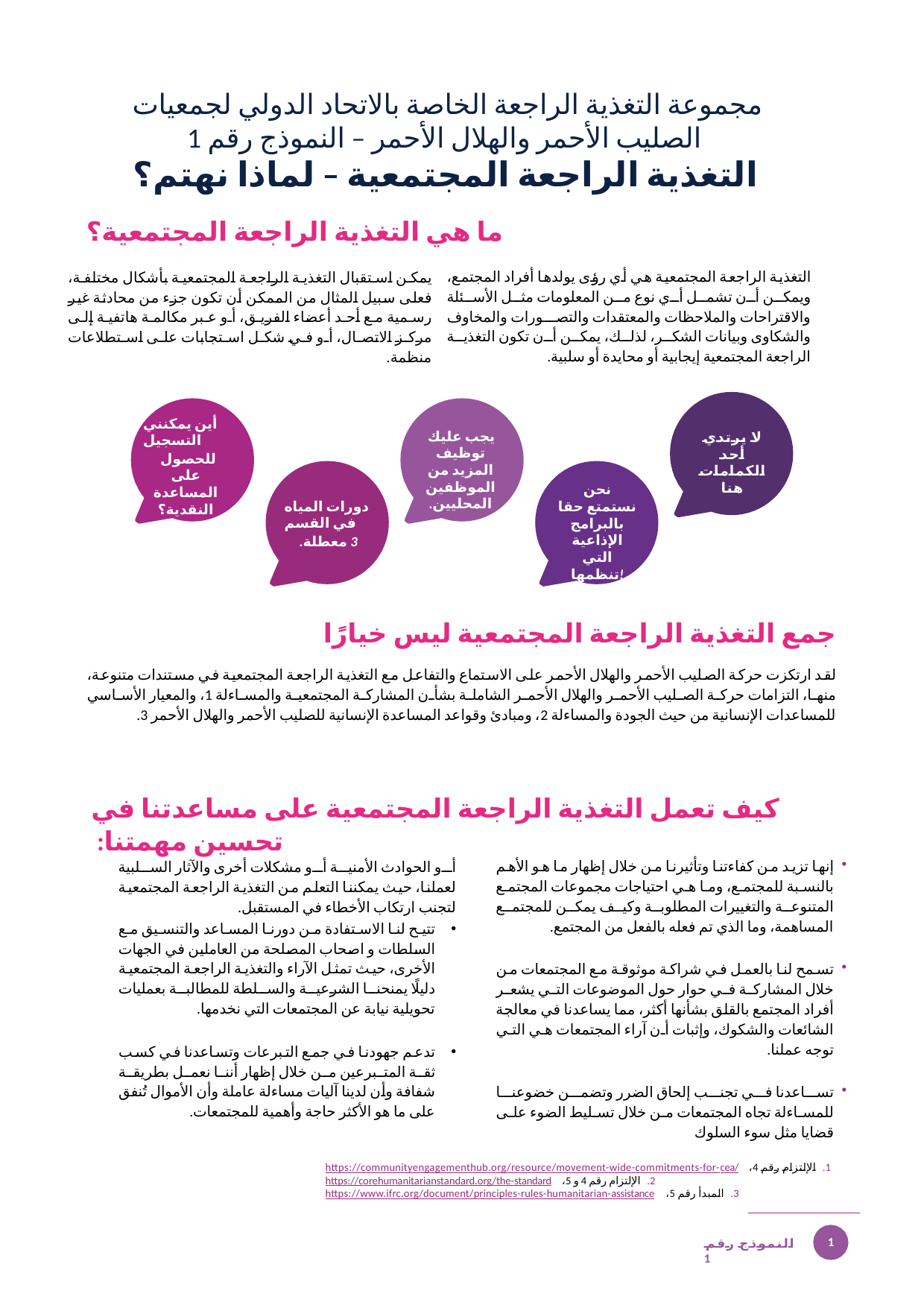

# مجموعة التغذية الراجعة الخاصة بالاتحاد الدولي لجمعيات الصليب الأحمر والهلال الأحمر – النموذج رقم 1
التغذية الراجعة المجتمعية – لماذا نهتم؟
ما هي التغذية الراجعة المجتمعية؟
التغذية الراجعة المجتمعية هي أي رؤى يولدها أفراد المجتمع، ويمكن أن تشمل أي نوع من المعلومات مثل الأسئلة والاقتراحات والملاحظات والمعتقدات والتصورات والمخاوف والشكاوى وبيانات الشكر، لذلك، يمكن أن تكون التغذية الراجعة المجتمعية إيجابية أو محايدة أو سلبية.
يمكن استقبال التغذية الراجعة المجتمعية بأشكال مختلفة، فعلى سبيل المثال من الممكن أن تكون جزء من محادثة غير رسمية مع أحد أعضاء الفريق، أو عبر مكالمة هاتفية إلى مركز الاتصال، أو في شكل استجابات على استطلاعات منظمة.

أين يمكنني التسجيل
للحصول على المساعدة النقدية؟
يجب عليك توظيف المزيد من الموظفين المحليين.
لا يرتدي أحد الكمامات هنا

نحن نستمتع حقا بالبرامج الإذاعية التي تنظمها!
دورات المياه في القسم
3 معطلة.
جمع التغذية الراجعة المجتمعية ليس خيارًا
لقد ارتكزت حركة الصليب الأحمر والهلال الأحمر على الاستماع والتفاعل مع التغذية الراجعة المجتمعية في مستندات متنوعة، منها، التزامات حركة الصليب الأحمر والهلال الأحمر الشاملة بشأن المشاركة المجتمعية والمساءلة 1، والمعيار الأساسي للمساعدات الإنسانية من حيث الجودة والمساءلة 2، ومبادئ وقواعد المساعدة الإنسانية للصليب الأحمر والهلال الأحمر 3.
كيف تعمل التغذية الراجعة المجتمعية على مساعدتنا في تحسين مهمتنا:
إنها تزيد من كفاءتنا وتأثيرنا من خلال إظهار ما هو الأهم بالنسبة للمجتمع، وما هي احتياجات مجموعات المجتمع المتنوعة والتغييرات المطلوبة وكيف يمكن للمجتمع المساهمة، وما الذي تم فعله بالفعل من المجتمع.

تسمح لنا بالعمل في شراكة موثوقة مع المجتمعات من خلال المشاركة في حوار حول الموضوعات التي يشعر أفراد المجتمع بالقلق بشأنها أكثر، مما يساعدنا في معالجة الشائعات والشكوك، وإثبات أن آراء المجتمعات هي التي توجه عملنا.

تساعدنا في تجنب إلحاق الضرر وتضمن خضوعنا للمساءلة تجاه المجتمعات من خلال تسليط الضوء على قضايا مثل سوء السلوك
أو الحوادث الأمنية أو مشكلات أخرى والآثار السلبية لعملنا، حيث يمكننا التعلم من التغذية الراجعة المجتمعية لتجنب ارتكاب الأخطاء في المستقبل.
تتيح لنا الاستفادة من دورنا المساعد والتنسيق مع السلطات و اصحاب المصلحة من العاملين في الجهات الأخرى، حيث تمثل الآراء والتغذية الراجعة المجتمعية دليلًا يمنحنا الشرعية والسلطة للمطالبة بعمليات تحويلية نيابة عن المجتمعات التي نخدمها.

تدعم جهودنا في جمع التبرعات وتساعدنا في كسب ثقة المتبرعين من خلال إظهار أننا نعمل بطريقة شفافة وأن لدينا آليات مساءلة عاملة وأن الأموال تُنفق على ما هو الأكثر حاجة وأهمية للمجتمعات.
الإلتزام رقم 4،  https://communityengagementhub.org/resource/movement-wide-commitments-for-cea/
الإلتزام رقم 4 و 5،  https://corehumanitarianstandard.org/the-standard
المبدأ رقم 5،  https://www.ifrc.org/document/principles-rules-humanitarian-assistance

1
النموذج رقم  1